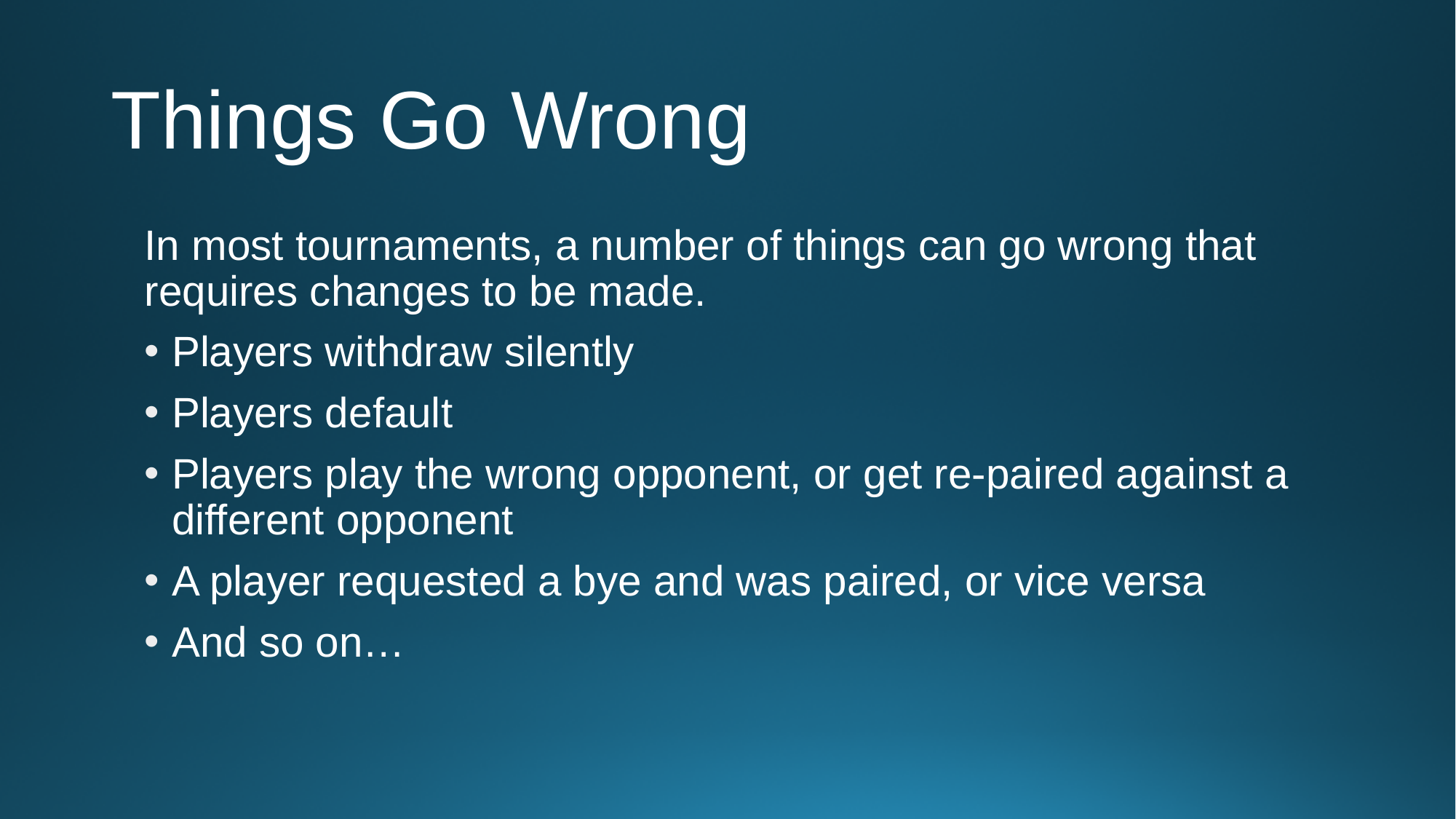

# Things Go Wrong
In most tournaments, a number of things can go wrong that requires changes to be made.
Players withdraw silently
Players default
Players play the wrong opponent, or get re-paired against a different opponent
A player requested a bye and was paired, or vice versa
And so on…